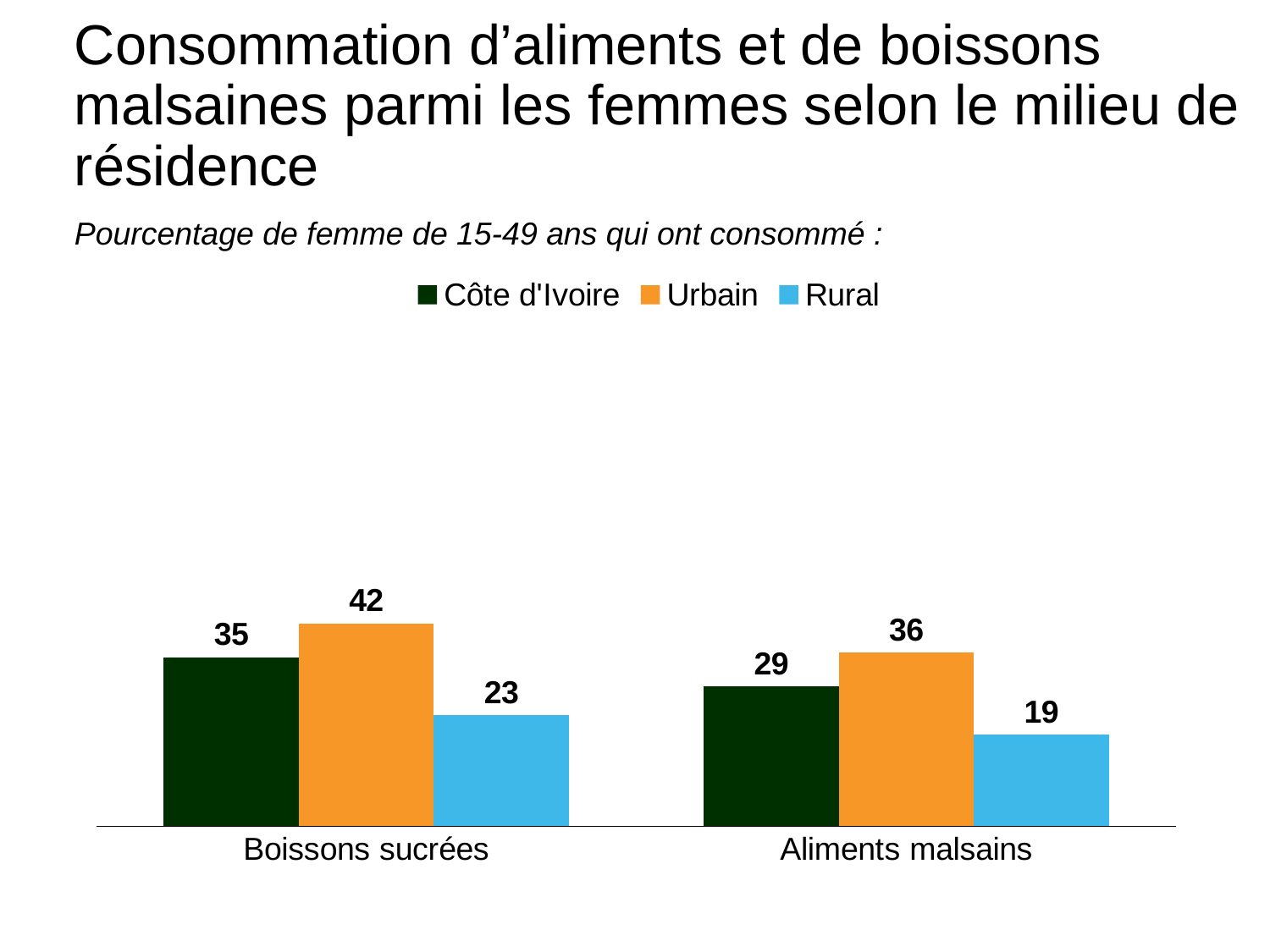

# Consommation d’aliments et de boissons malsaines parmi les femmes selon le milieu de résidence
Pourcentage de femme de 15-49 ans qui ont consommé :

### Chart

| Category | Côte d'Ivoire | Urbain | Rural |
|---|---|---|---|
| Boissons sucrées | 35.0 | 42.0 | 23.0 |
| Aliments malsains | 29.0 | 36.0 | 19.0 |